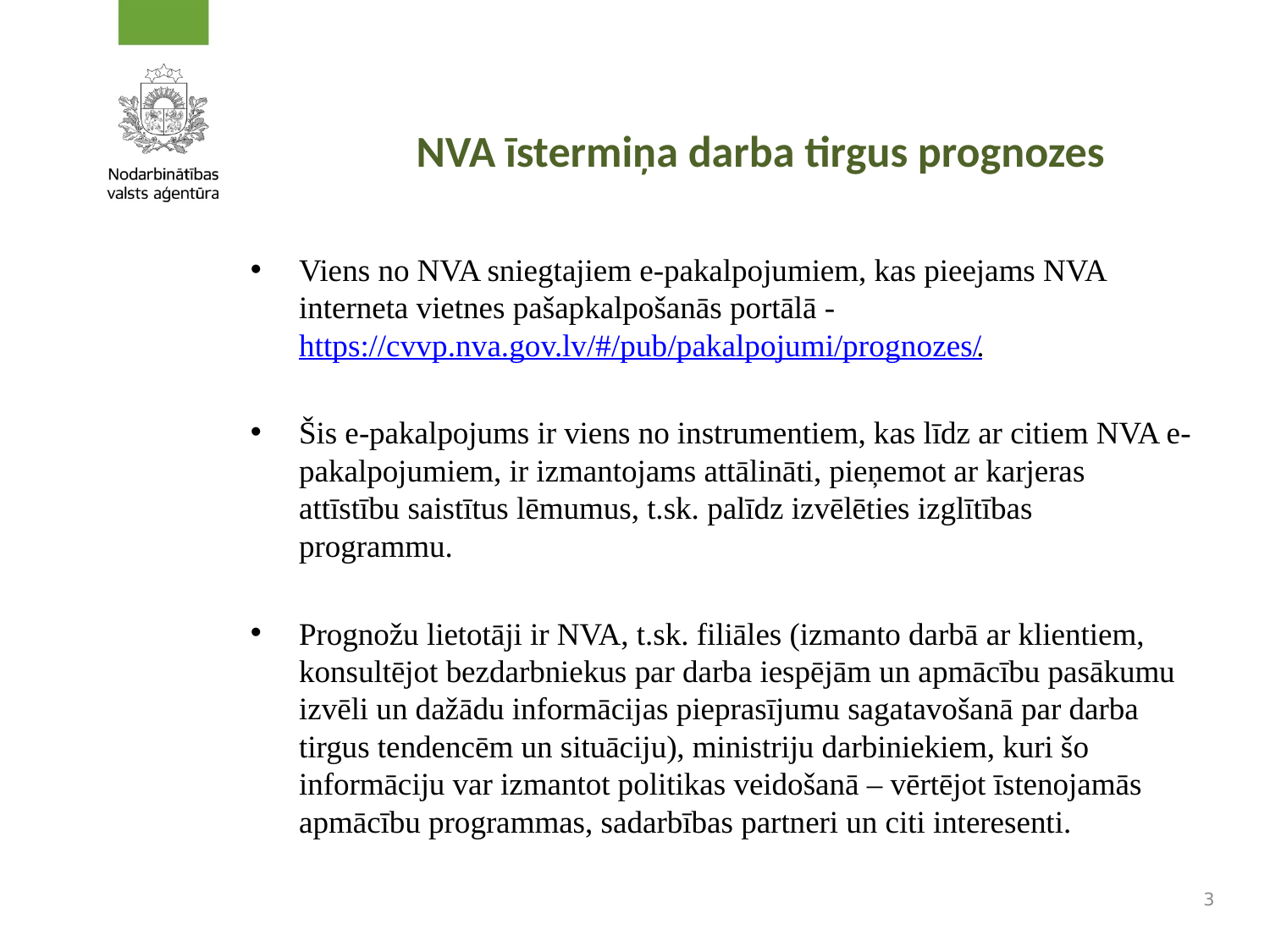

# NVA īstermiņa darba tirgus prognozes
Viens no NVA sniegtajiem e-pakalpojumiem, kas pieejams NVA interneta vietnes pašapkalpošanās portālā - https://cvvp.nva.gov.lv/#/pub/pakalpojumi/prognozes/.

Šis e-pakalpojums ir viens no instrumentiem, kas līdz ar citiem NVA e-pakalpojumiem, ir izmantojams attālināti, pieņemot ar karjeras attīstību saistītus lēmumus, t.sk. palīdz izvēlēties izglītības programmu.

Prognožu lietotāji ir NVA, t.sk. filiāles (izmanto darbā ar klientiem, konsultējot bezdarbniekus par darba iespējām un apmācību pasākumu izvēli un dažādu informācijas pieprasījumu sagatavošanā par darba tirgus tendencēm un situāciju), ministriju darbiniekiem, kuri šo informāciju var izmantot politikas veidošanā – vērtējot īstenojamās apmācību programmas, sadarbības partneri un citi interesenti.

3